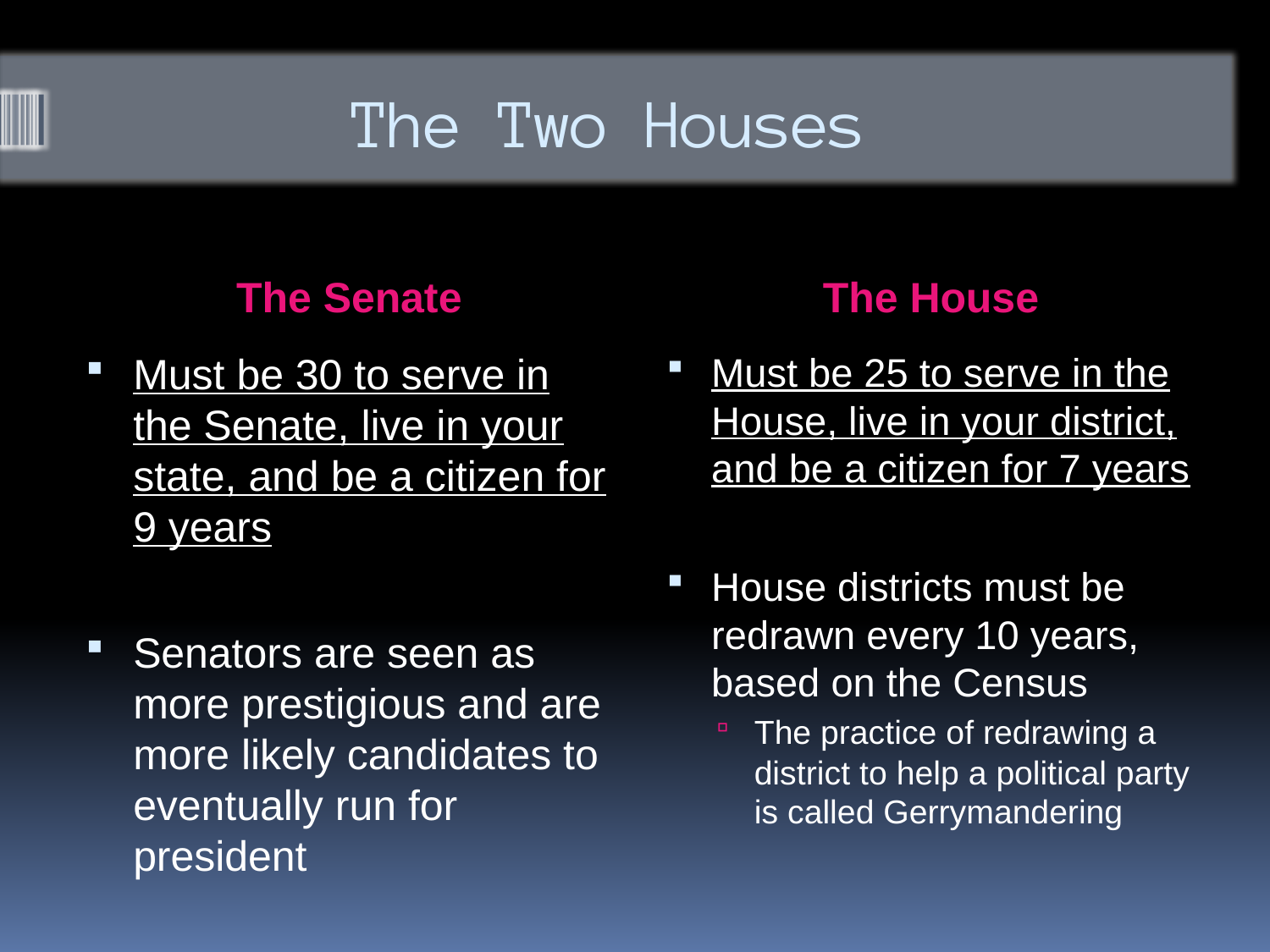

# The Two Houses
The Senate
The House
Must be 30 to serve in the Senate, live in your state, and be a citizen for 9 years

Senators are seen as more prestigious and are more likely candidates to eventually run for president
Must be 25 to serve in the House, live in your district, and be a citizen for 7 years

House districts must be redrawn every 10 years, based on the Census
The practice of redrawing a district to help a political party is called Gerrymandering